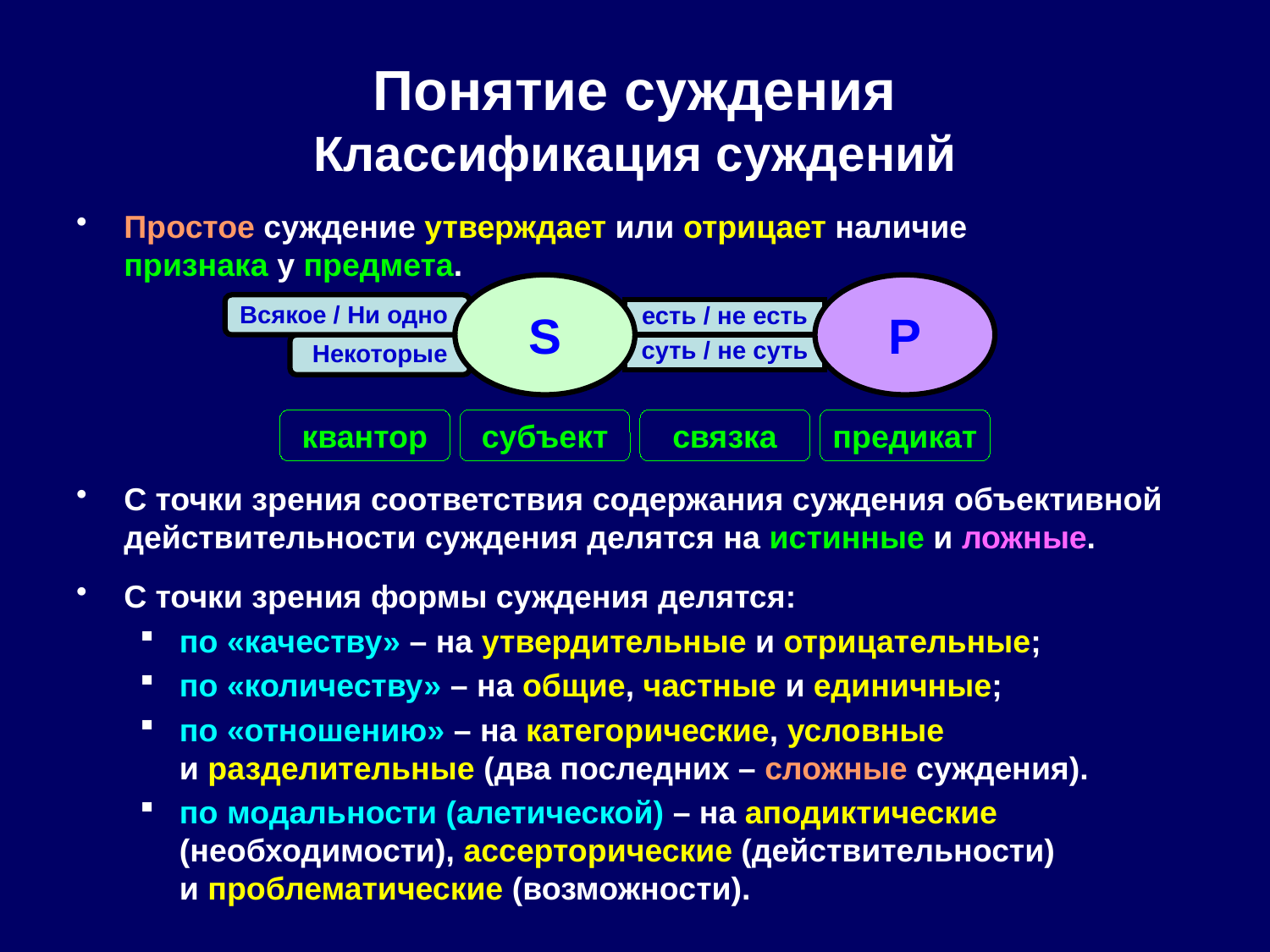

# Понятие суждения Классификация суждений
Простое суждение утверждает или отрицает наличие
признака у предмета.
С точки зрения соответствия содержания суждения объективной действительности суждения делятся на истинные и ложные.
С точки зрения формы суждения делятся:
по «качеству» – на утвердительные и отрицательные;
по «количеству» – на общие, частные и единичные;
по «отношению» – на категорические, условные
и разделительные (два последних – сложные суждения).
по модальности (алетической) – на аподиктические (необходимости), ассерторические (действительности)
и проблематические (возможности).

S
P
Всякое / Ни одно
есть / не есть
Некоторые
суть / не суть
квантор
субъект
связка
предикат